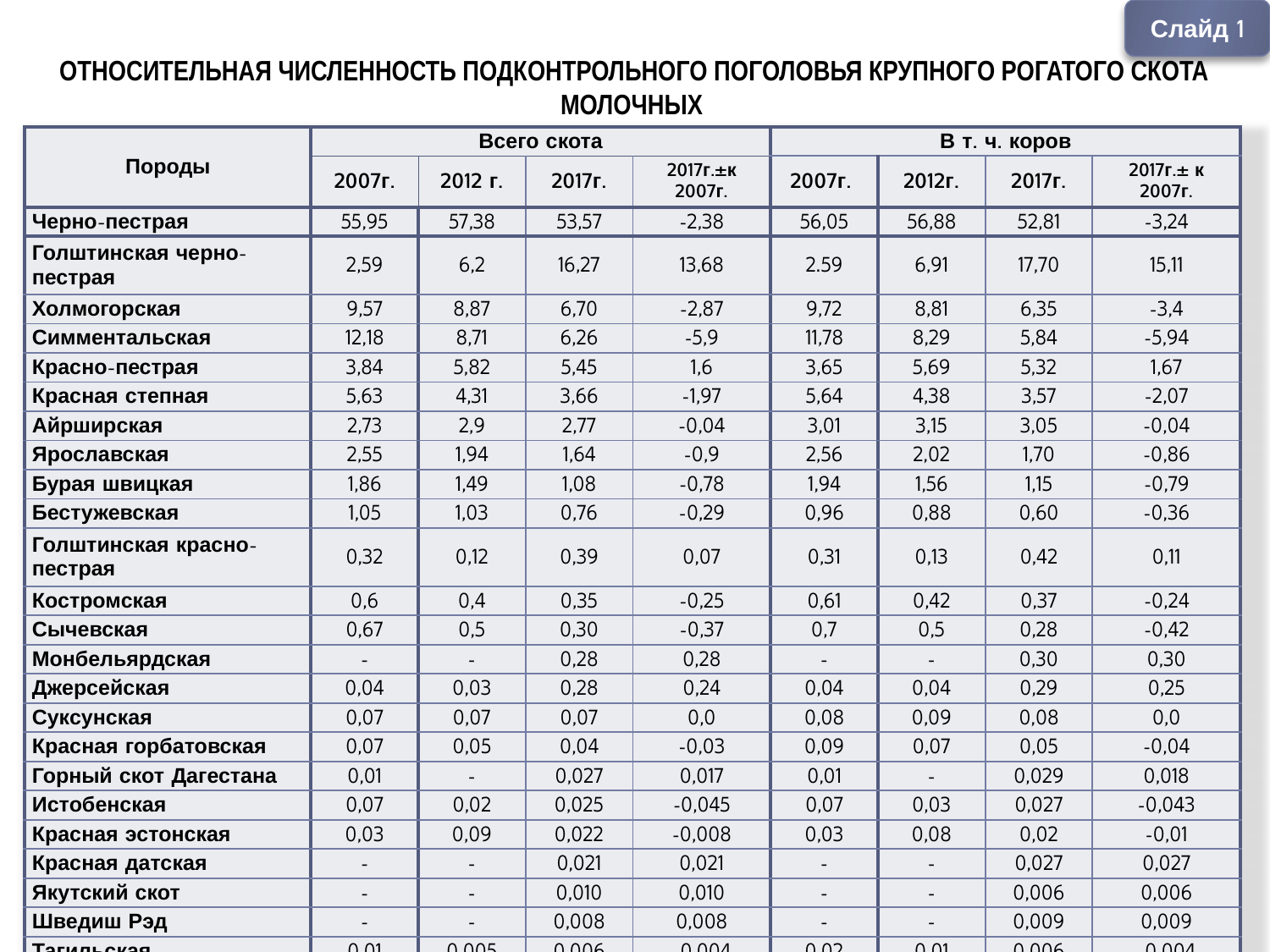

Слайд 1
Относительная численность подконтрольного поголовья крупного рогатого скота молочных
и молочно-мясных пород
| Породы | Всего скота |  |  |  | В т. ч. коров |  |  |  |
| --- | --- | --- | --- | --- | --- | --- | --- | --- |
|  | 2007г. | 2012 г. | 2017г. | 2017г.±к 2007г. | 2007г. | 2012г. | 2017г. | 2017г.± к 2007г. |
| Черно-пестрая | 55,95 | 57,38 | 53,57 | -2,38 | 56,05 | 56,88 | 52,81 | -3,24 |
| Голштинская черно-пестрая | 2,59 | 6,2 | 16,27 | 13,68 | 2.59 | 6,91 | 17,70 | 15,11 |
| Холмогорская | 9,57 | 8,87 | 6,70 | -2,87 | 9,72 | 8,81 | 6,35 | -3,4 |
| Симментальская | 12,18 | 8,71 | 6,26 | -5,9 | 11,78 | 8,29 | 5,84 | -5,94 |
| Красно-пестрая | 3,84 | 5,82 | 5,45 | 1,6 | 3,65 | 5,69 | 5,32 | 1,67 |
| Красная степная | 5,63 | 4,31 | 3,66 | -1,97 | 5,64 | 4,38 | 3,57 | -2,07 |
| Айрширская | 2,73 | 2,9 | 2,77 | -0,04 | 3,01 | 3,15 | 3,05 | -0,04 |
| Ярославская | 2,55 | 1,94 | 1,64 | -0,9 | 2,56 | 2,02 | 1,70 | -0,86 |
| Бурая швицкая | 1,86 | 1,49 | 1,08 | -0,78 | 1,94 | 1,56 | 1,15 | -0,79 |
| Бестужевская | 1,05 | 1,03 | 0,76 | -0,29 | 0,96 | 0,88 | 0,60 | -0,36 |
| Голштинская красно-пестрая | 0,32 | 0,12 | 0,39 | 0,07 | 0,31 | 0,13 | 0,42 | 0,11 |
| Костромская | 0,6 | 0,4 | 0,35 | -0,25 | 0,61 | 0,42 | 0,37 | -0,24 |
| Сычевская | 0,67 | 0,5 | 0,30 | -0,37 | 0,7 | 0,5 | 0,28 | -0,42 |
| Монбельярдская | - | - | 0,28 | 0,28 | - | - | 0,30 | 0,30 |
| Джерсейская | 0,04 | 0,03 | 0,28 | 0,24 | 0,04 | 0,04 | 0,29 | 0,25 |
| Суксунская | 0,07 | 0,07 | 0,07 | 0,0 | 0,08 | 0,09 | 0,08 | 0,0 |
| Красная горбатовская | 0,07 | 0,05 | 0,04 | -0,03 | 0,09 | 0,07 | 0,05 | -0,04 |
| Горный скот Дагестана | 0,01 | - | 0,027 | 0,017 | 0,01 | - | 0,029 | 0,018 |
| Истобенская | 0,07 | 0,02 | 0,025 | -0,045 | 0,07 | 0,03 | 0,027 | -0,043 |
| Красная эстонская | 0,03 | 0,09 | 0,022 | -0,008 | 0,03 | 0,08 | 0,02 | -0,01 |
| Красная датская | - | - | 0,021 | 0,021 | - | - | 0,027 | 0,027 |
| Якутский скот | - | - | 0,010 | 0,010 | - | - | 0,006 | 0,006 |
| Шведиш Рэд | - | - | 0,008 | 0,008 | - | - | 0,009 | 0,009 |
| Тагильская | 0,01 | 0,005 | 0,006 | -0,004 | 0,02 | 0,01 | 0,006 | -0,004 |
Методы и способы сохранения  генофондных пород крупного рогатого скота отечественной селекции